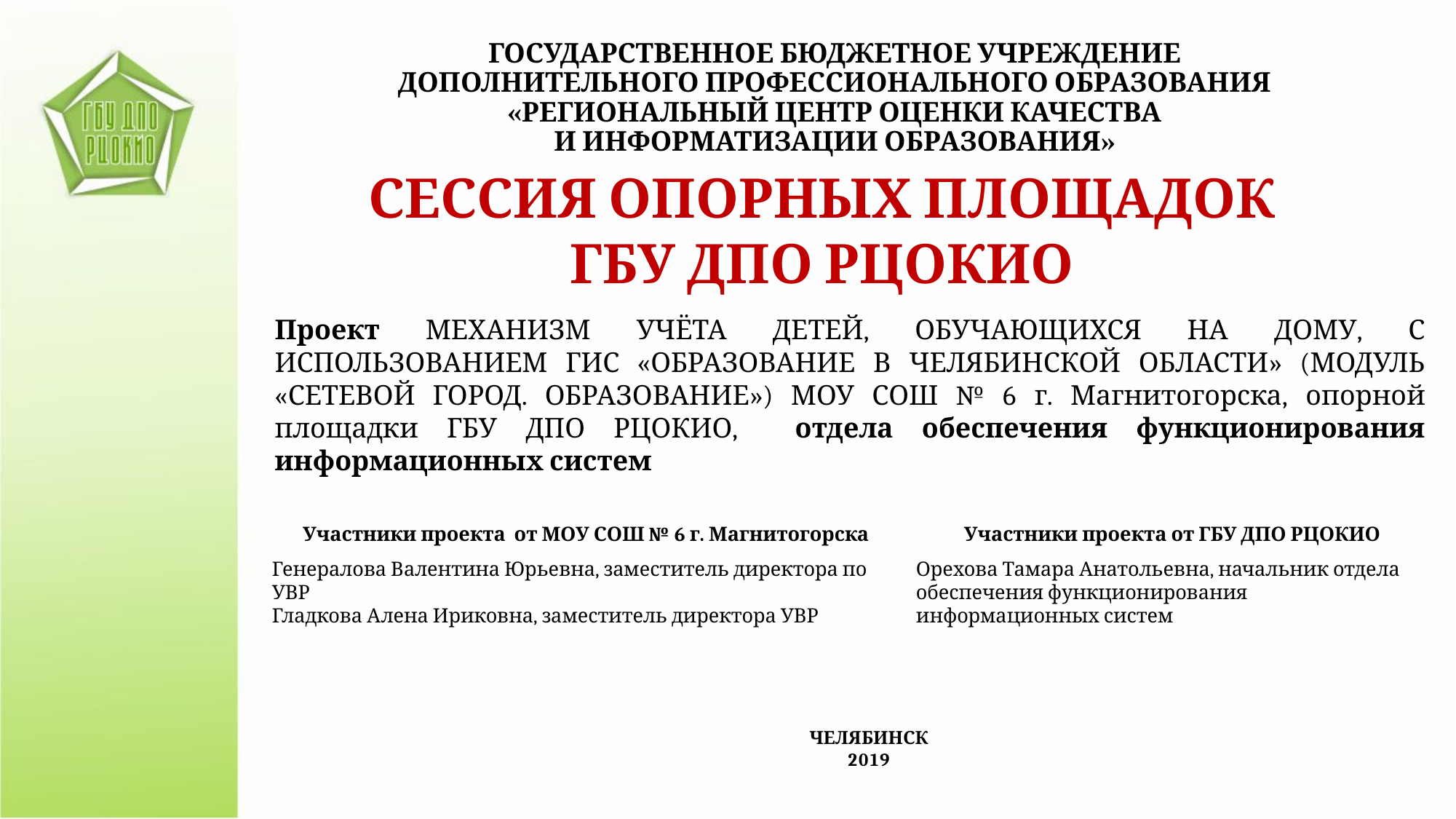

ГОСУДАРСТВЕННОЕ БЮДЖЕТНОЕ УЧРЕЖДЕНИЕ
ДОПОЛНИТЕЛЬНОГО ПРОФЕССИОНАЛЬНОГО ОБРАЗОВАНИЯ
«РЕГИОНАЛЬНЫЙ ЦЕНТР ОЦЕНКИ КАЧЕСТВА
И ИНФОРМАТИЗАЦИИ ОБРАЗОВАНИЯ»

СЕССИЯ ОПОРНЫХ ПЛОЩАДОК
ГБУ ДПО РЦОКИО
Проект Механизм учёта детей, обучающихся на дому, с использованием ГИС «Образование в челябинской области» (модуль «Сетевой Город. Образование») МОУ СОШ № 6 г. Магнитогорска, опорной площадки ГБУ ДПО РЦОКИО,  отдела обеспечения функционирования информационных систем
| Участники проекта от МОУ СОШ № 6 г. Магнитогорска | Участники проекта от ГБУ ДПО РЦОКИО |
| --- | --- |
| Генералова Валентина Юрьевна, заместитель директора по УВР Гладкова Алена Ириковна, заместитель директора УВР | Орехова Тамара Анатольевна, начальник отдела обеспечения функционирования информационных систем |
|  |  |
ЧЕЛЯБИНСК
2019